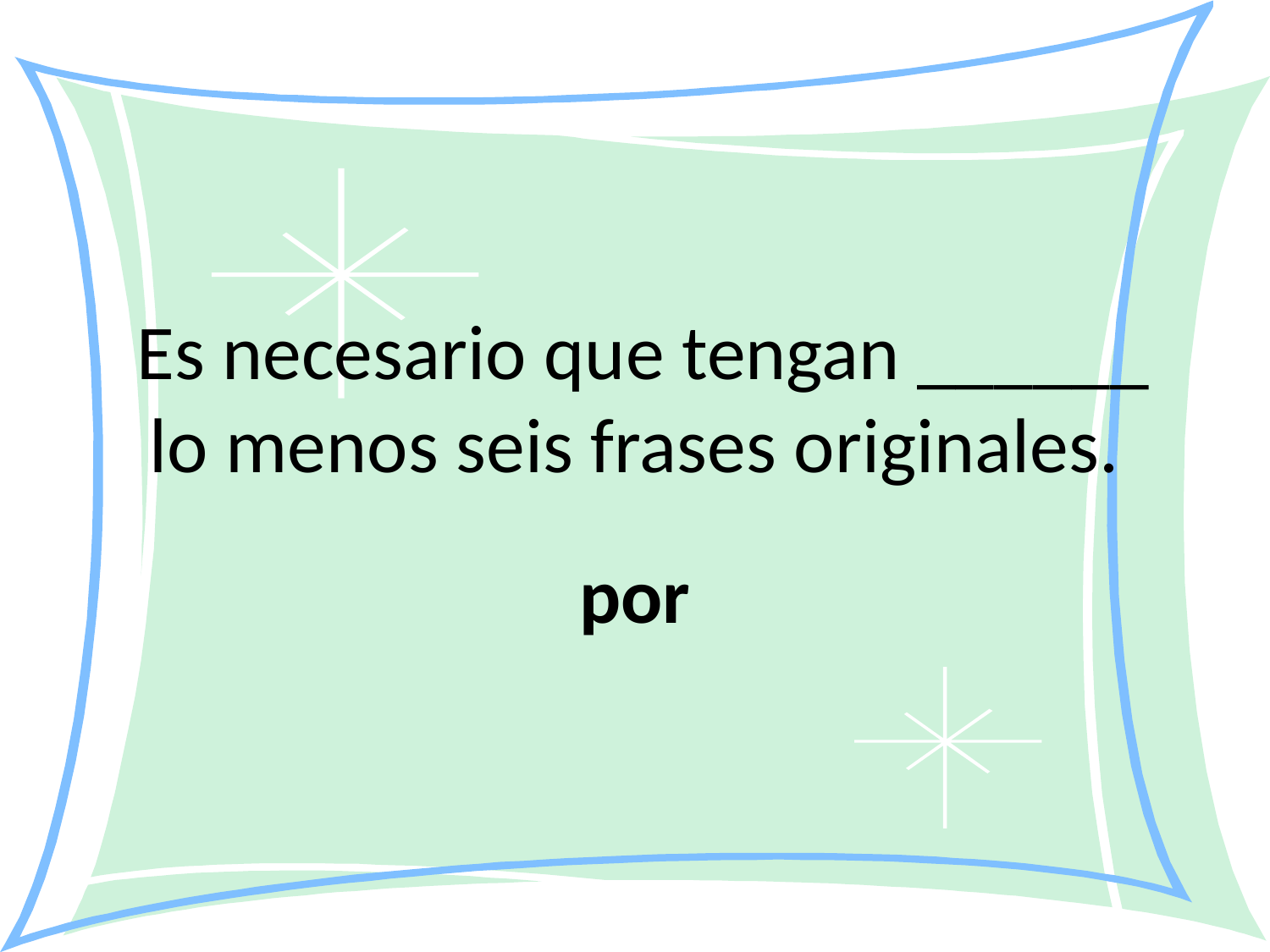

Es necesario que tengan ______ lo menos seis frases originales.
por